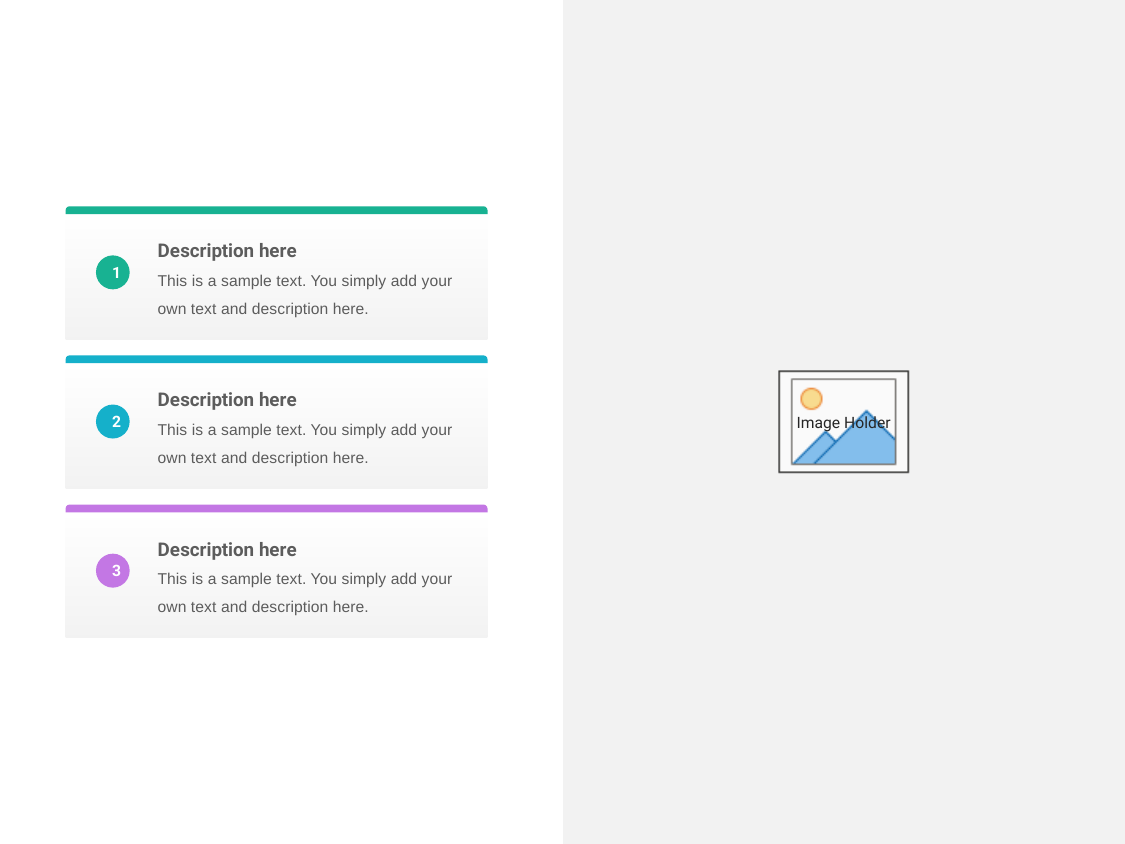

Description here
This is a sample text. You simply add your own text and description here.
1

Description here
This is a sample text. You simply add your own text and description here.
2

Description here
This is a sample text. You simply add your own text and description here.
3